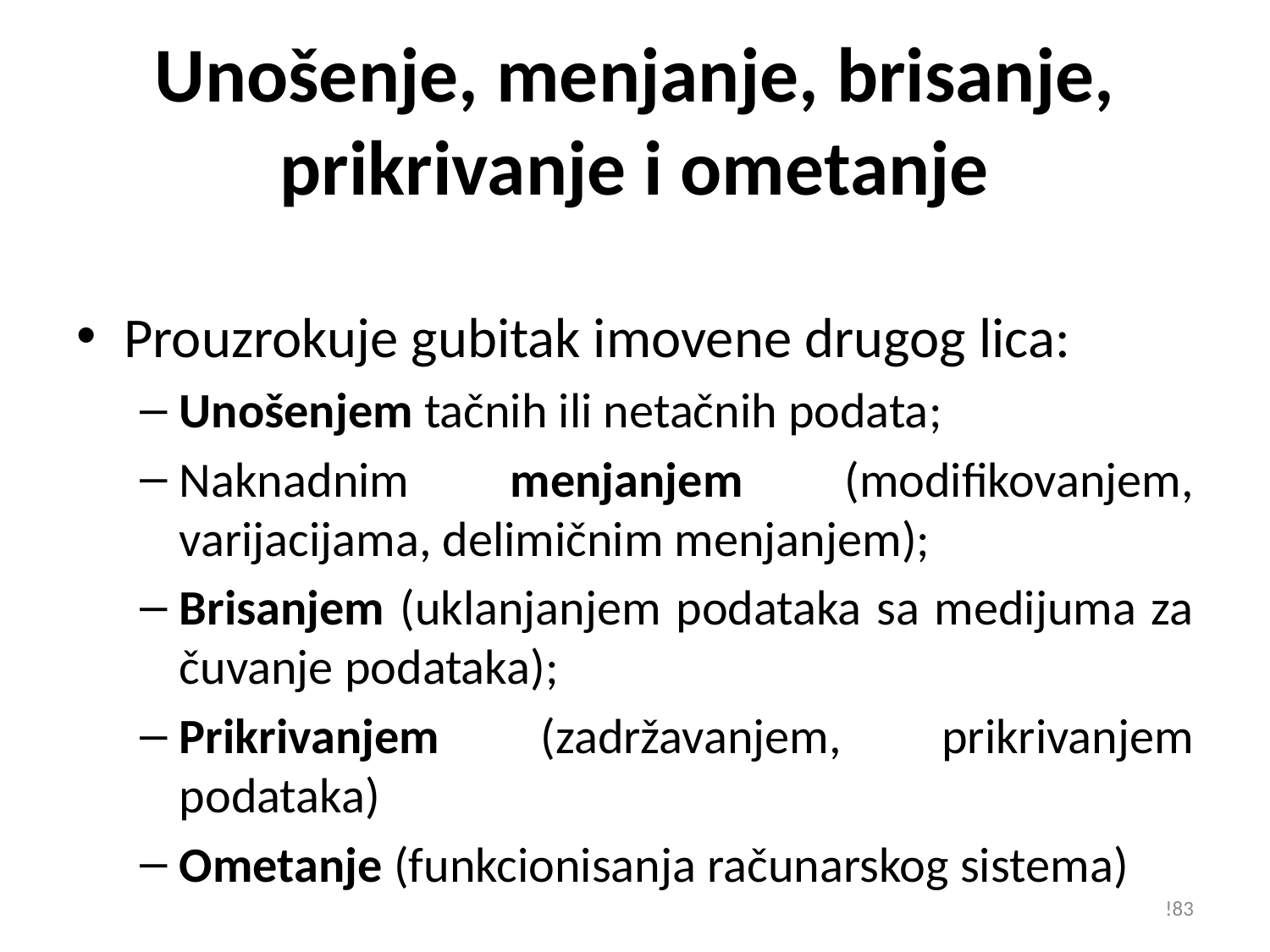

# Unošenje, menjanje, brisanje, prikrivanje i ometanje
Prouzrokuje gubitak imovene drugog lica:
Unošenjem tačnih ili netačnih podata;
Naknadnim menjanjem (modifikovanjem, varijacijama, delimičnim menjanjem);
Brisanjem (uklanjanjem podataka sa medijuma za čuvanje podataka);
Prikrivanjem (zadržavanjem, prikrivanjem podataka)
Ometanje (funkcionisanja računarskog sistema)

!83